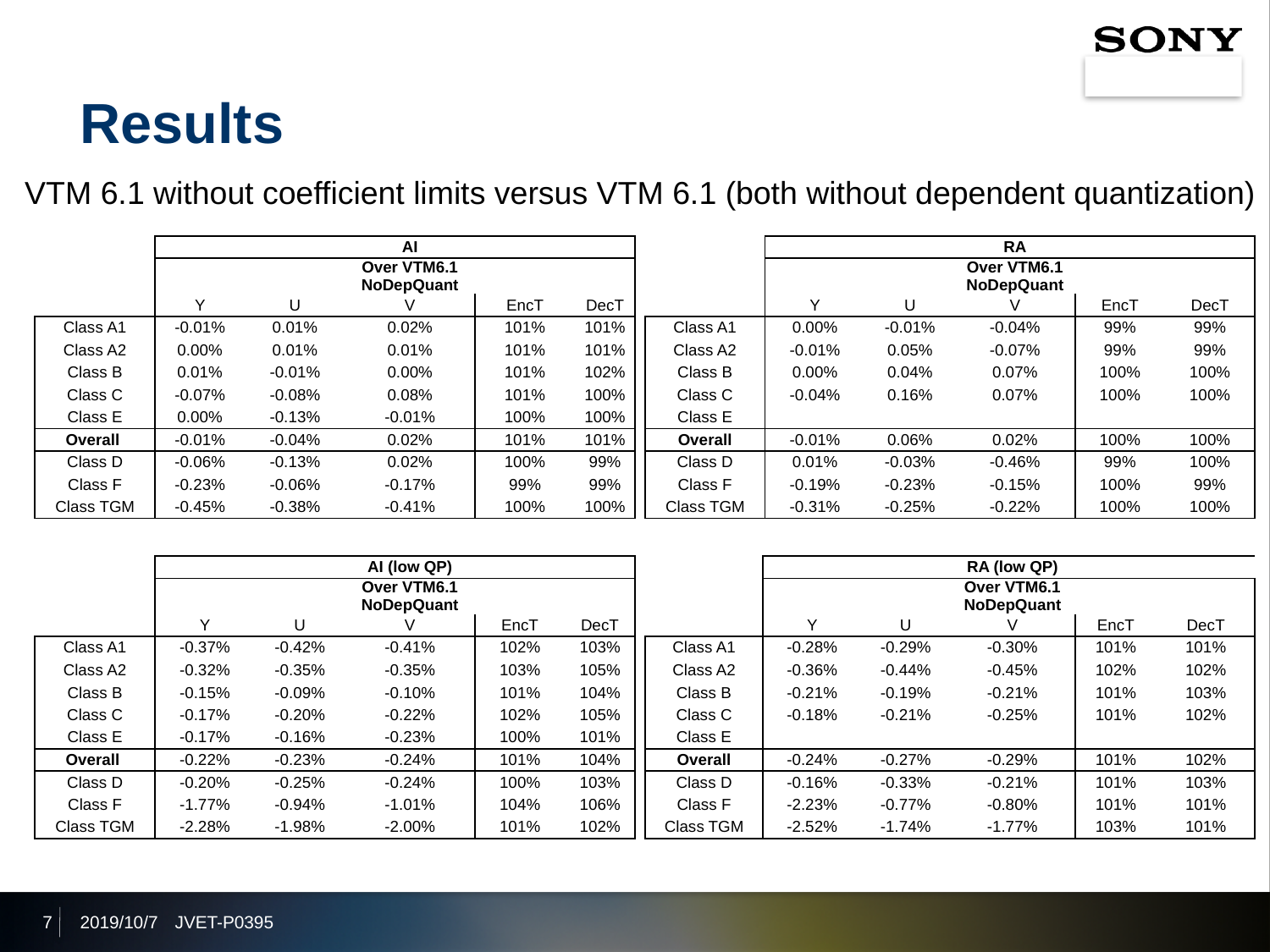

# Results
VTM 6.1 without coefficient limits versus VTM 6.1 (both without dependent quantization)
|  |  |  | AI |  |  |
| --- | --- | --- | --- | --- | --- |
|  |  |  | Over VTM6.1 NoDepQuant |  |  |
|  | Y | U | V | EncT | DecT |
| Class A1 | -0.01% | 0.01% | 0.02% | 101% | 101% |
| Class A2 | 0.00% | 0.01% | 0.01% | 101% | 101% |
| Class B | 0.01% | -0.01% | 0.00% | 101% | 102% |
| Class C | -0.07% | -0.08% | 0.08% | 101% | 100% |
| Class E | 0.00% | -0.13% | -0.01% | 100% | 100% |
| Overall | -0.01% | -0.04% | 0.02% | 101% | 101% |
| Class D | -0.06% | -0.13% | 0.02% | 100% | 99% |
| Class F | -0.23% | -0.06% | -0.17% | 99% | 99% |
| Class TGM | -0.45% | -0.38% | -0.41% | 100% | 100% |
|  |  |  | RA |  |  |
| --- | --- | --- | --- | --- | --- |
|  |  |  | Over VTM6.1 NoDepQuant |  |  |
|  | Y | U | V | EncT | DecT |
| Class A1 | 0.00% | -0.01% | -0.04% | 99% | 99% |
| Class A2 | -0.01% | 0.05% | -0.07% | 99% | 99% |
| Class B | 0.00% | 0.04% | 0.07% | 100% | 100% |
| Class C | -0.04% | 0.16% | 0.07% | 100% | 100% |
| Class E |  |  |  |  |  |
| Overall | -0.01% | 0.06% | 0.02% | 100% | 100% |
| Class D | 0.01% | -0.03% | -0.46% | 99% | 100% |
| Class F | -0.19% | -0.23% | -0.15% | 100% | 99% |
| Class TGM | -0.31% | -0.25% | -0.22% | 100% | 100% |
|  |  |  | AI (low QP) |  |  |
| --- | --- | --- | --- | --- | --- |
|  |  |  | Over VTM6.1 NoDepQuant |  |  |
|  | Y | U | V | EncT | DecT |
| Class A1 | -0.37% | -0.42% | -0.41% | 102% | 103% |
| Class A2 | -0.32% | -0.35% | -0.35% | 103% | 105% |
| Class B | -0.15% | -0.09% | -0.10% | 101% | 104% |
| Class C | -0.17% | -0.20% | -0.22% | 102% | 105% |
| Class E | -0.17% | -0.16% | -0.23% | 100% | 101% |
| Overall | -0.22% | -0.23% | -0.24% | 101% | 104% |
| Class D | -0.20% | -0.25% | -0.24% | 100% | 103% |
| Class F | -1.77% | -0.94% | -1.01% | 104% | 106% |
| Class TGM | -2.28% | -1.98% | -2.00% | 101% | 102% |
|  |  |  | RA (low QP) |  |  |
| --- | --- | --- | --- | --- | --- |
|  |  |  | Over VTM6.1 NoDepQuant |  |  |
|  | Y | U | V | EncT | DecT |
| Class A1 | -0.28% | -0.29% | -0.30% | 101% | 101% |
| Class A2 | -0.36% | -0.44% | -0.45% | 102% | 102% |
| Class B | -0.21% | -0.19% | -0.21% | 101% | 103% |
| Class C | -0.18% | -0.21% | -0.25% | 101% | 102% |
| Class E |  |  |  |  |  |
| Overall | -0.24% | -0.27% | -0.29% | 101% | 102% |
| Class D | -0.16% | -0.33% | -0.21% | 101% | 103% |
| Class F | -2.23% | -0.77% | -0.80% | 101% | 101% |
| Class TGM | -2.52% | -1.74% | -1.77% | 103% | 101% |
7
2019/10/7
JVET-P0395